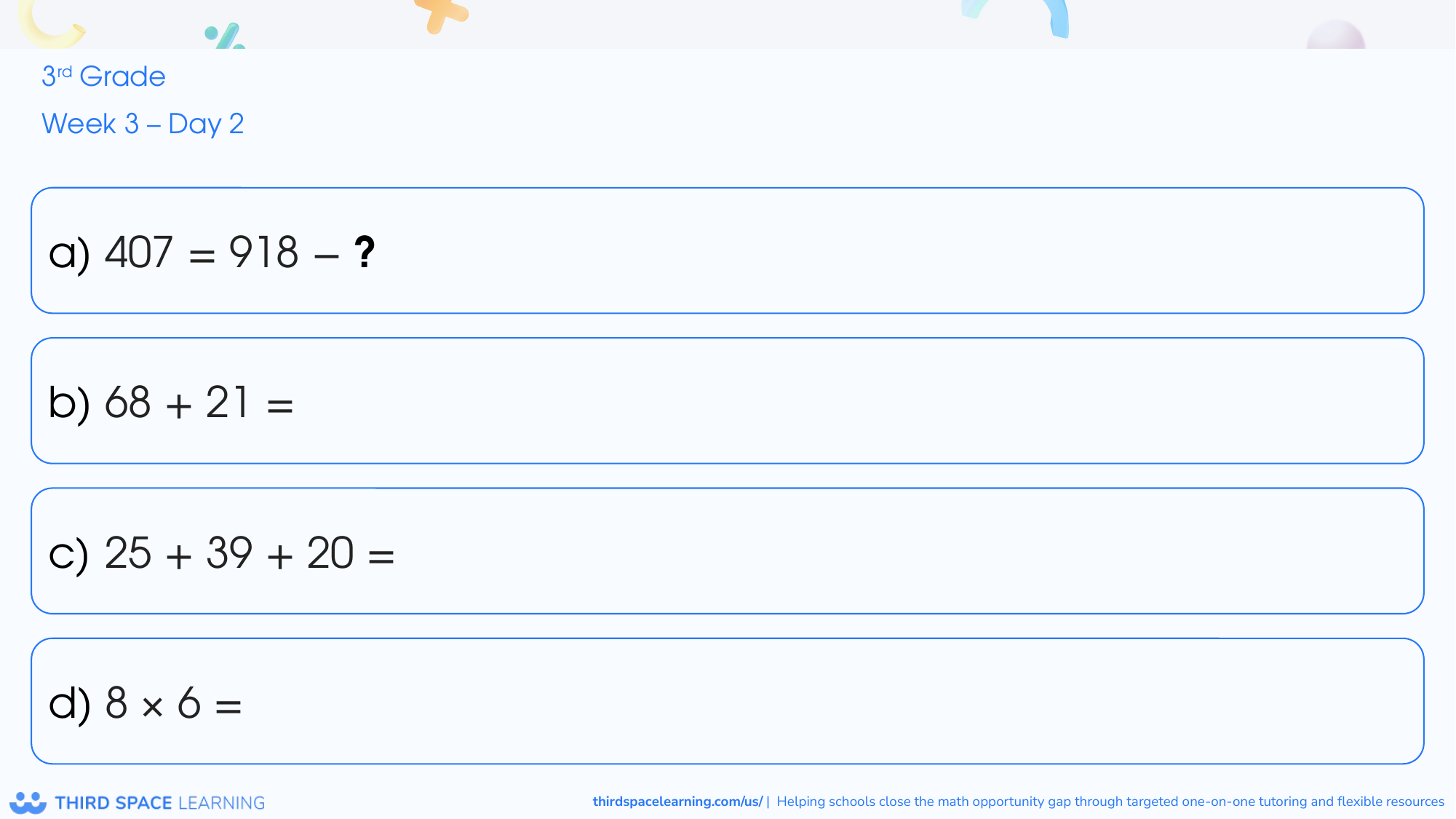

3rd Grade
Week 3 – Day 2
407 = 918 − ?
68 + 21 =
25 + 39 + 20 =
8 × 6 =